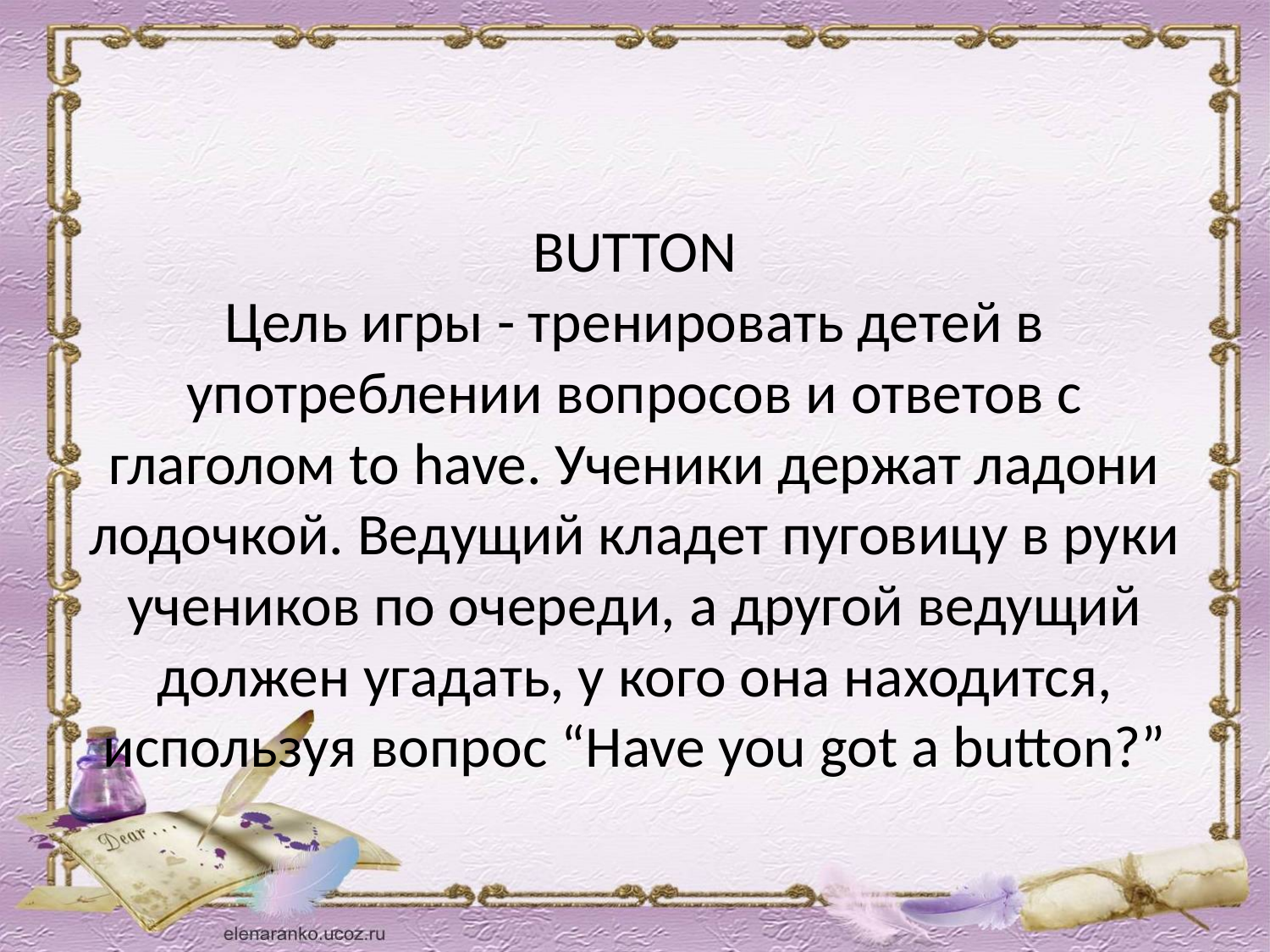

# BUTTON Цель игры - тренировать детей в употреблении вопросов и ответов с глаголом to have. Ученики держат ладони лодочкой. Ведущий кладет пуговицу в руки учеников по очереди, а другой ведущий должен угадать, у кого она находится, используя вопрос “Have you got a button?”